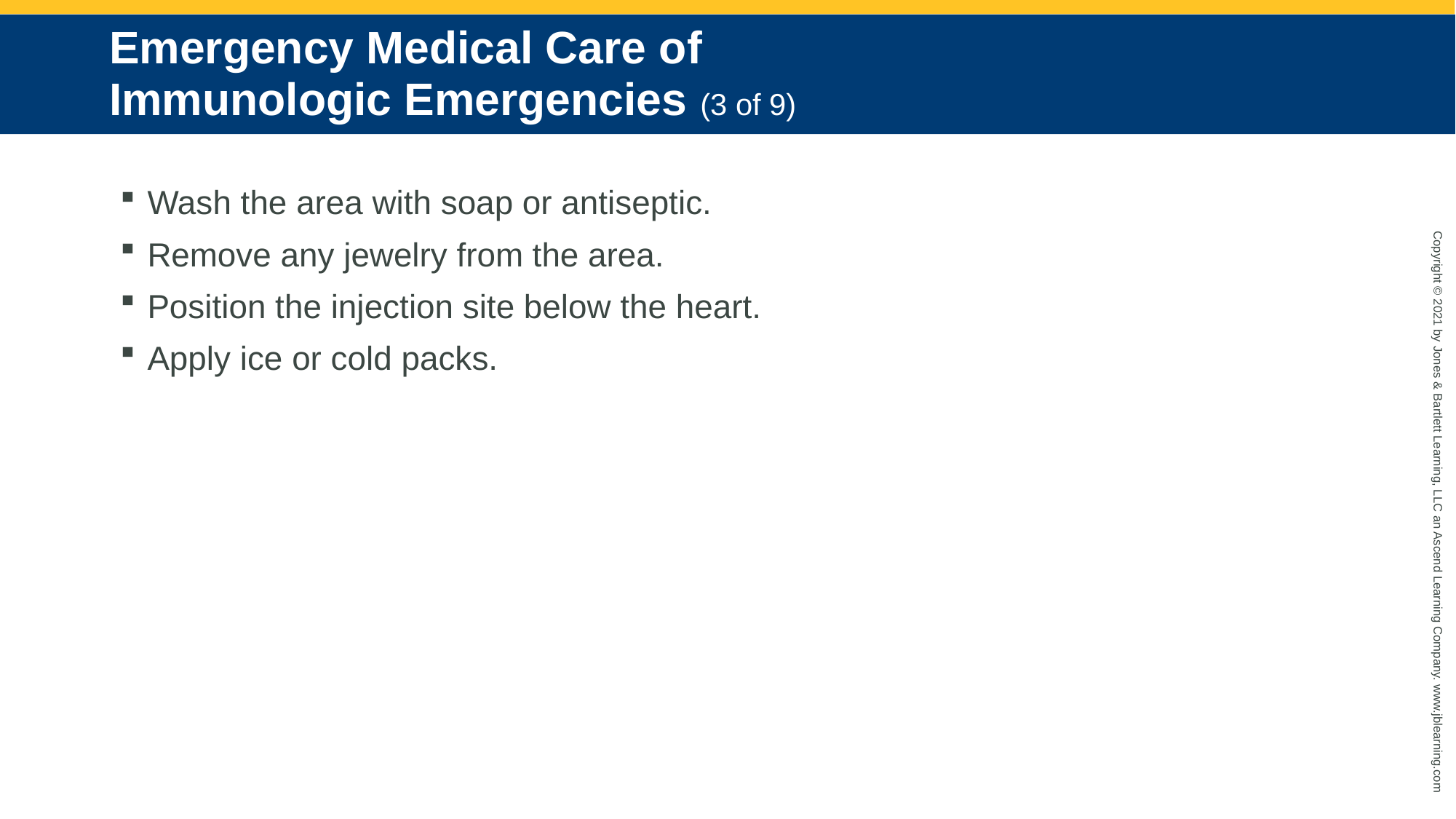

# Emergency Medical Care of Immunologic Emergencies (3 of 9)
Wash the area with soap or antiseptic.
Remove any jewelry from the area.
Position the injection site below the heart.
Apply ice or cold packs.